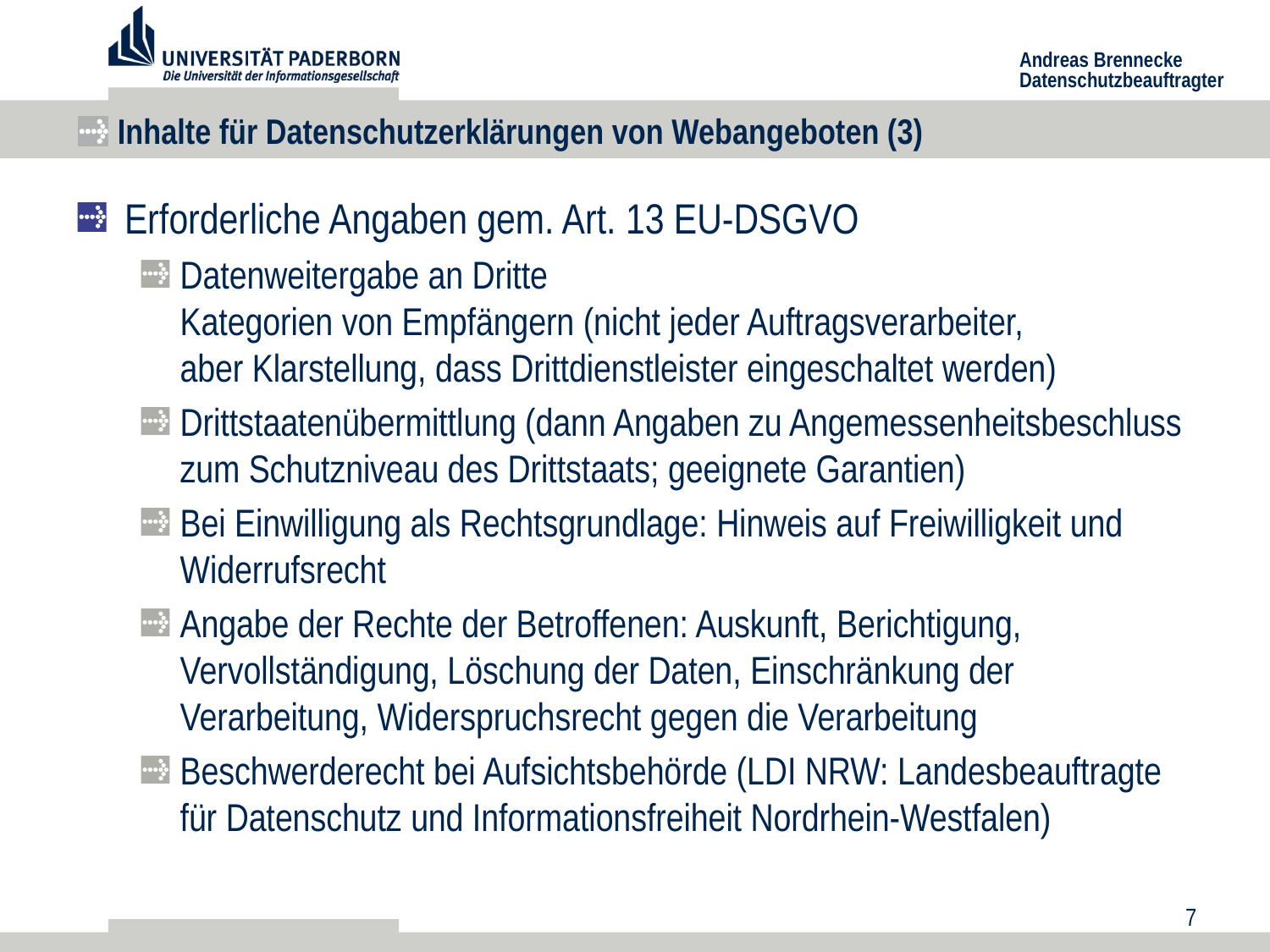

# Inhalte für Datenschutzerklärungen von Webangeboten (3)
Erforderliche Angaben gem. Art. 13 EU-DSGVO
Datenweitergabe an Dritte
Kategorien von Empfängern (nicht jeder Auftragsverarbeiter,
aber Klarstellung, dass Drittdienstleister eingeschaltet werden)
Drittstaatenübermittlung (dann Angaben zu Angemessenheitsbeschluss zum Schutzniveau des Drittstaats; geeignete Garantien)
Bei Einwilligung als Rechtsgrundlage: Hinweis auf Freiwilligkeit und Widerrufsrecht
Angabe der Rechte der Betroffenen: Auskunft, Berichtigung, Vervollständigung, Löschung der Daten, Einschränkung der Verarbeitung, Widerspruchsrecht gegen die Verarbeitung
Beschwerderecht bei Aufsichtsbehörde (LDI NRW: Landesbeauftragte für Datenschutz und Informationsfreiheit Nordrhein-Westfalen)
7